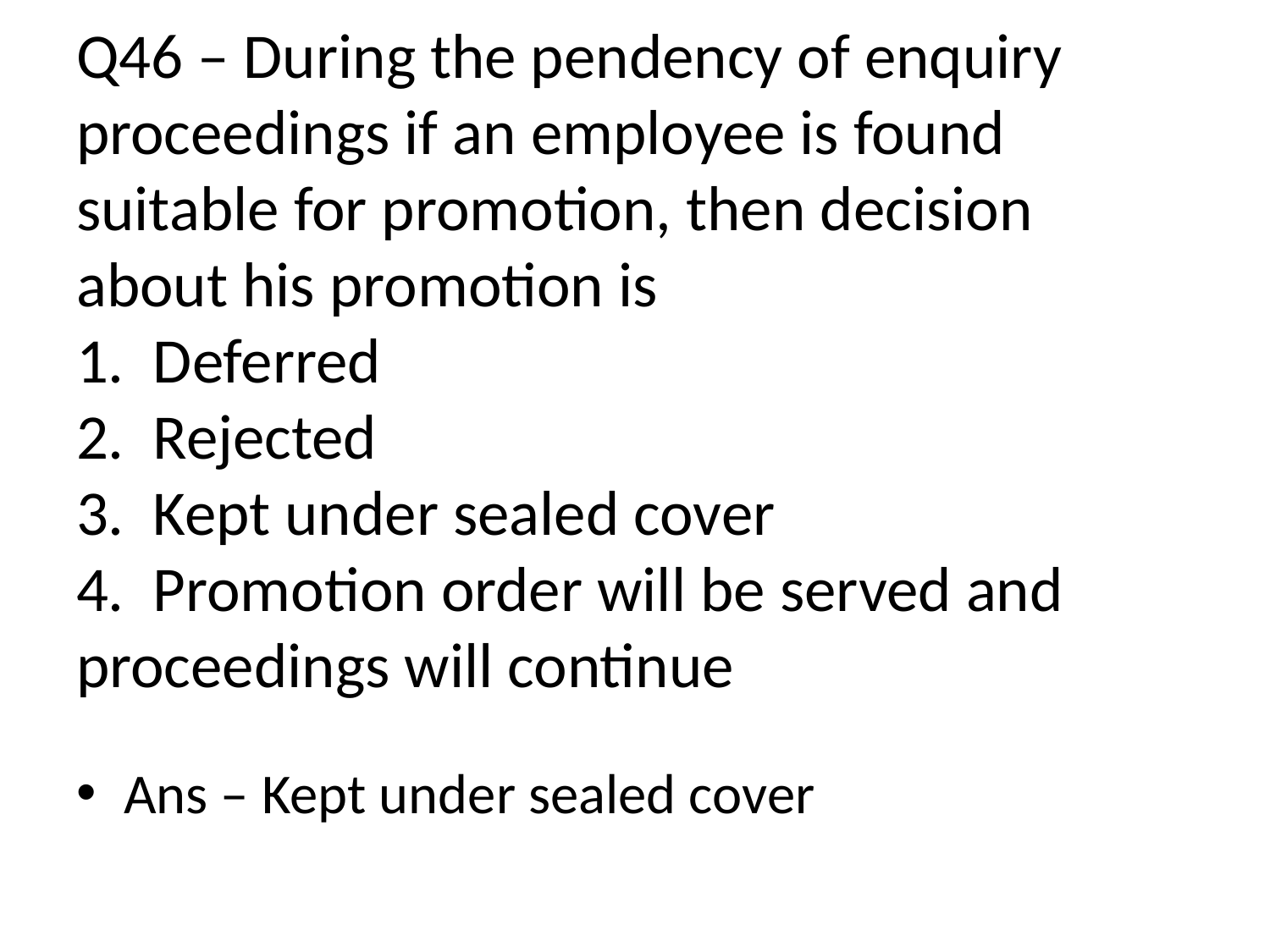

# Q46 – During the pendency of enquiry proceedings if an employee is found suitable for promotion, then decision about his promotion is 1.  Deferred 2.  Rejected 3.  Kept under sealed cover 4.  Promotion order will be served and proceedings will continue
Ans – Kept under sealed cover